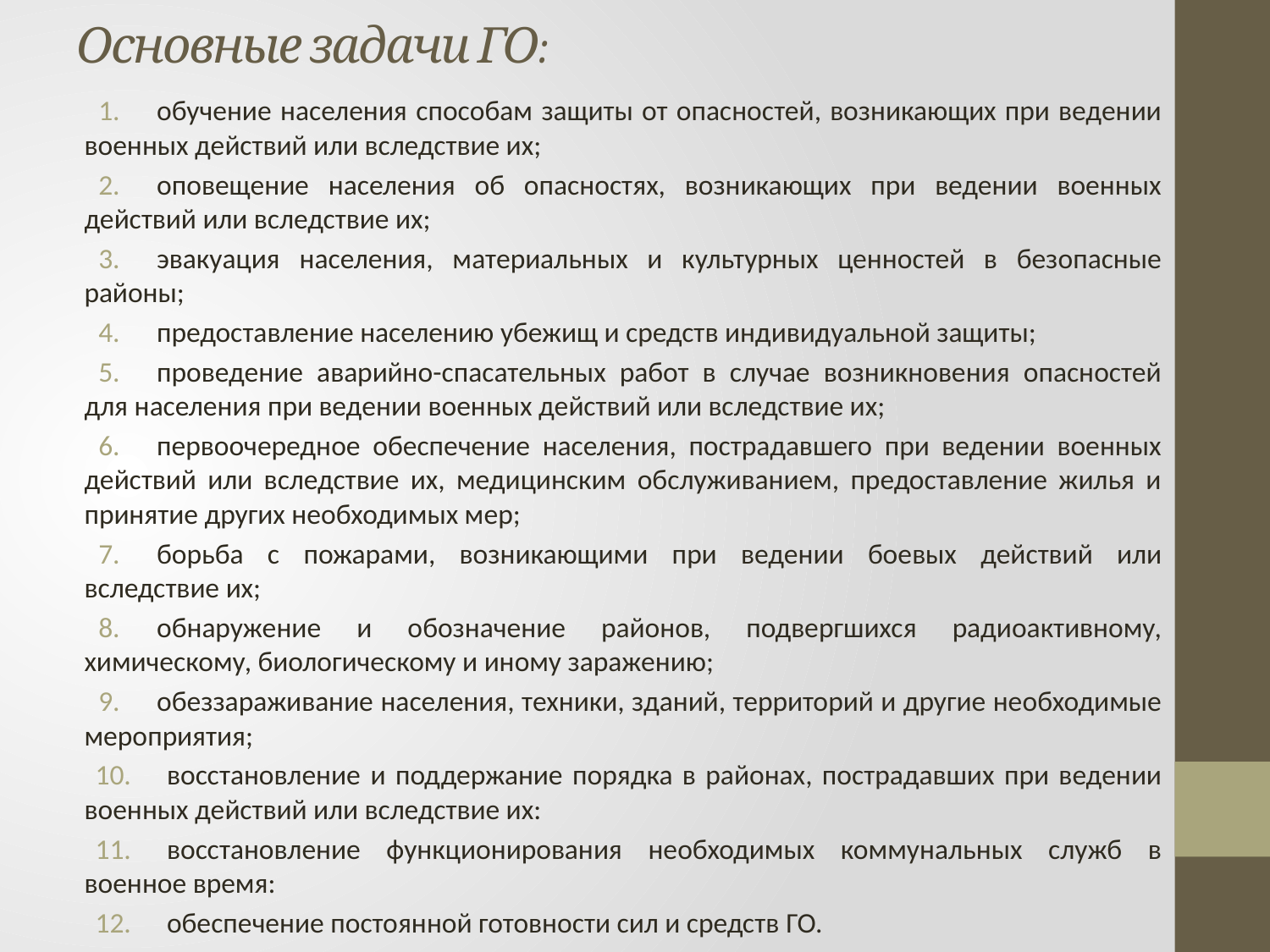

# Основные задачи ГО:
обучение населения способам защиты от опасностей, возникающих при ведении военных действий или вследствие их;
оповещение населения об опасностях, возникающих при ведении военных действий или вследствие их;
эвакуация населения, материальных и культурных ценностей в безопасные районы;
предоставление населению убежищ и средств индивидуальной защиты;
проведение аварийно-спасательных работ в случае возникновения опасностей для населения при ведении военных действий или вследствие их;
первоочередное обеспечение населения, пострадавшего при ведении военных действий или вследствие их, медицинским обслуживанием, предоставление жилья и принятие других необходимых мер;
борьба с пожарами, возникающими при ведении боевых действий или вследствие их;
обнаружение и обозначение районов, подвергшихся радиоактивному, химическому, биологическому и иному заражению;
обеззараживание населения, техники, зданий, территорий и другие необходимые мероприятия;
восстановление и поддержание порядка в районах, пострадавших при ведении военных действий или вследствие их:
восстановление функционирования необходимых коммунальных служб в военное время:
обеспечение постоянной готовности сил и средств ГО.